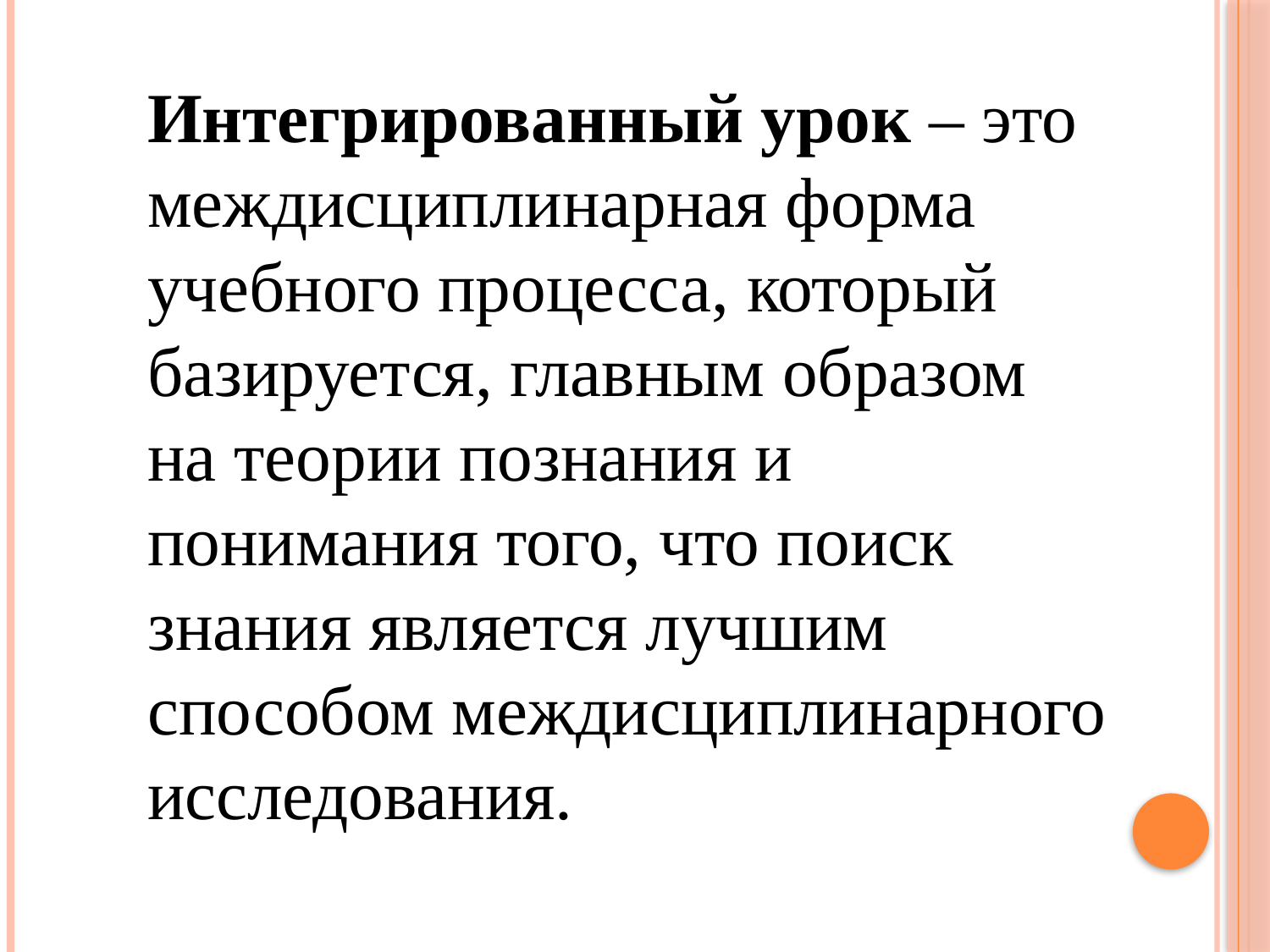

Интегрированный урок – это междисциплинарная форма учебного процесса, который базируется, главным образом на теории познания и понимания того, что поиск знания является лучшим способом междисциплинарного исследования.